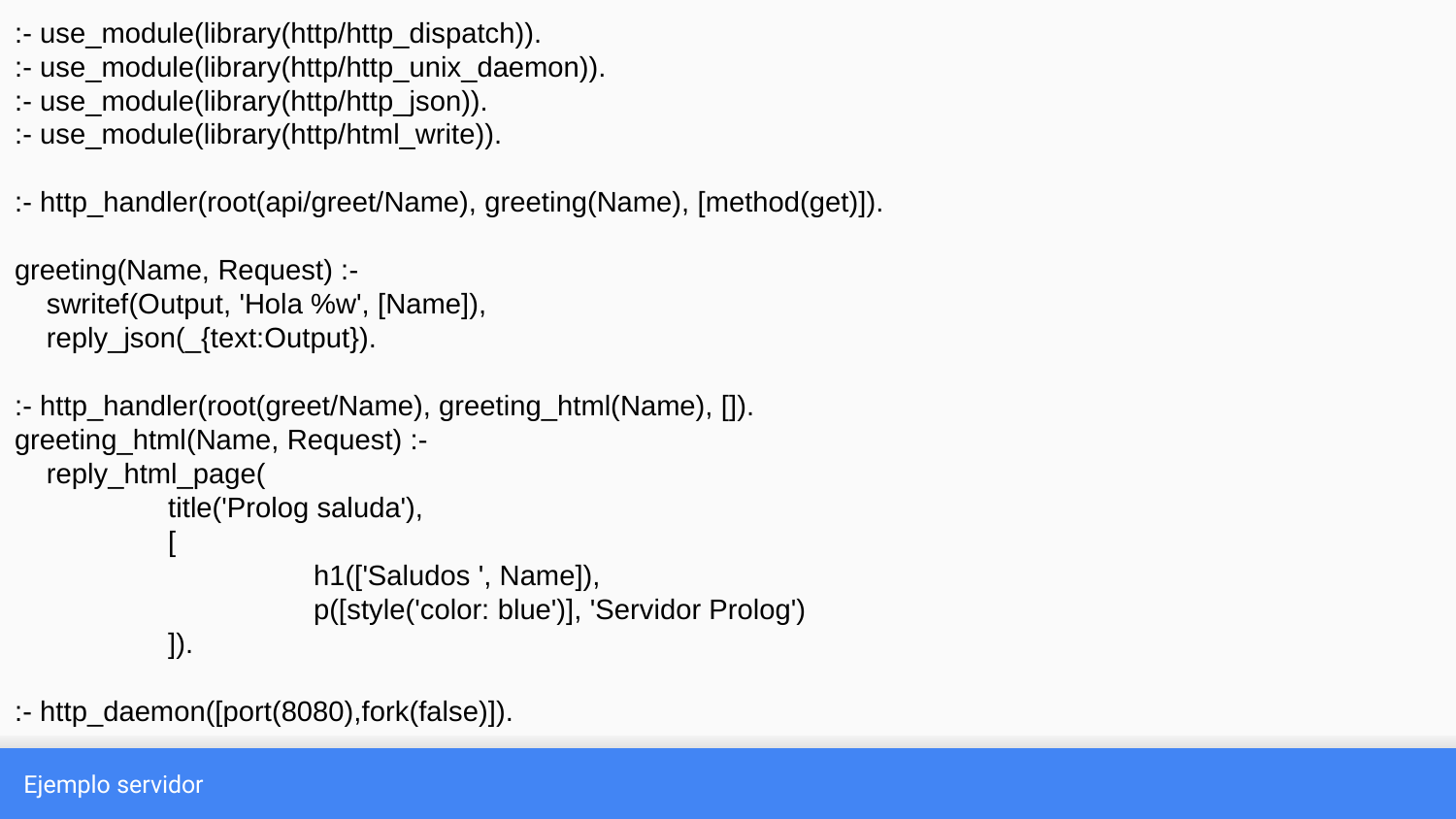

:- use_module(library(http/http_dispatch)).
:- use_module(library(http/http_unix_daemon)).
:- use_module(library(http/http_json)).
:- use_module(library(http/html_write)).

:- http_handler(root(api/greet/Name), greeting(Name), [method(get)]).

greeting(Name, Request) :-
    swritef(Output, 'Hola %w', [Name]),
    reply_json(_{text:Output}).

:- http_handler(root(greet/Name), greeting_html(Name), []).
greeting_html(Name, Request) :-
    reply_html_page(
   	 title('Prolog saluda'),
   	 [
   		 h1(['Saludos ', Name]),
   		 p([style('color: blue')], 'Servidor Prolog')
   	 ]).

:- http_daemon([port(8080),fork(false)]).
Ejemplo servidor